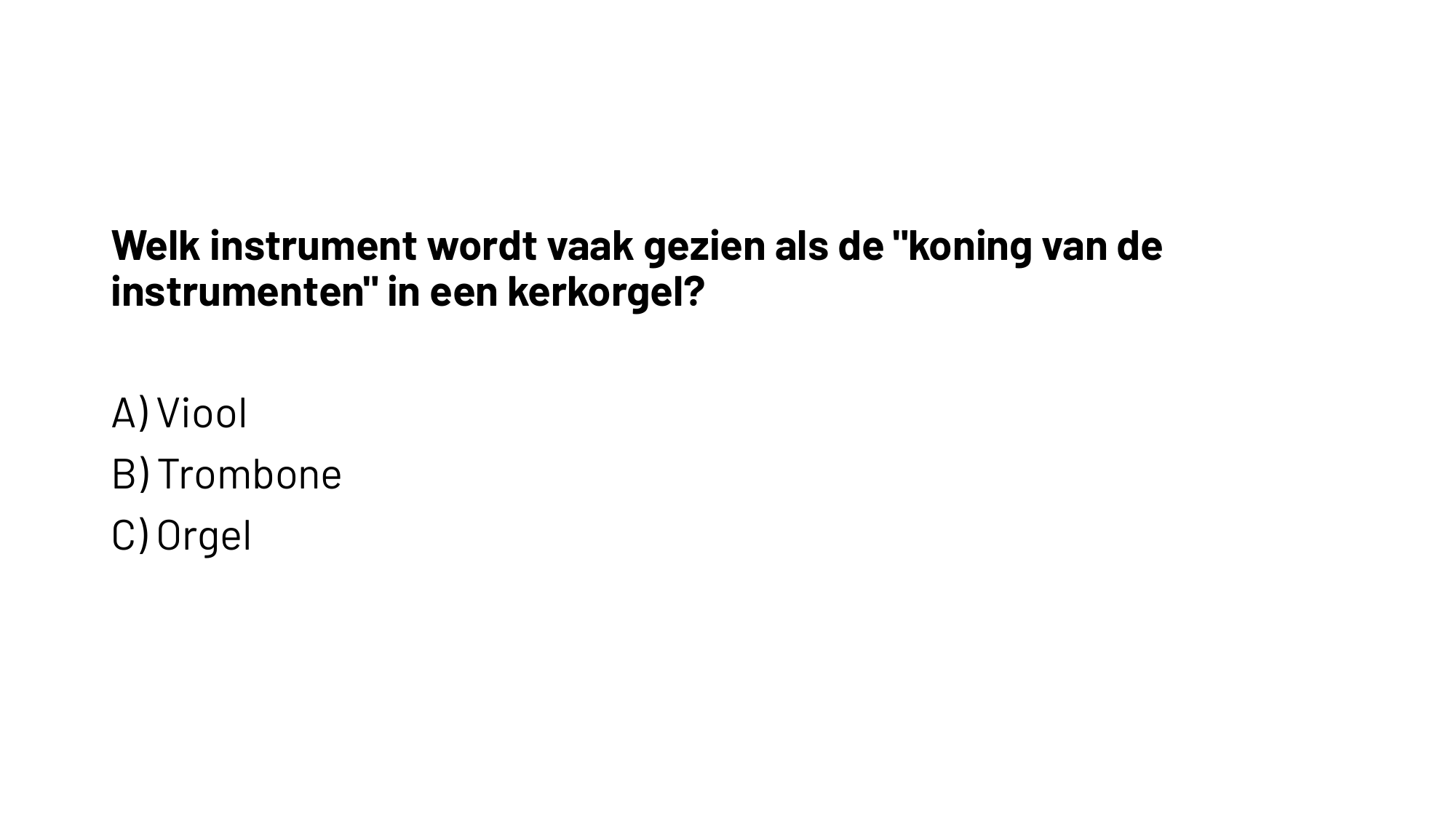

Welk instrument wordt vaak gezien als de "koning van de instrumenten" in een kerkorgel?

A) Viool
B) Trombone
C) Orgel